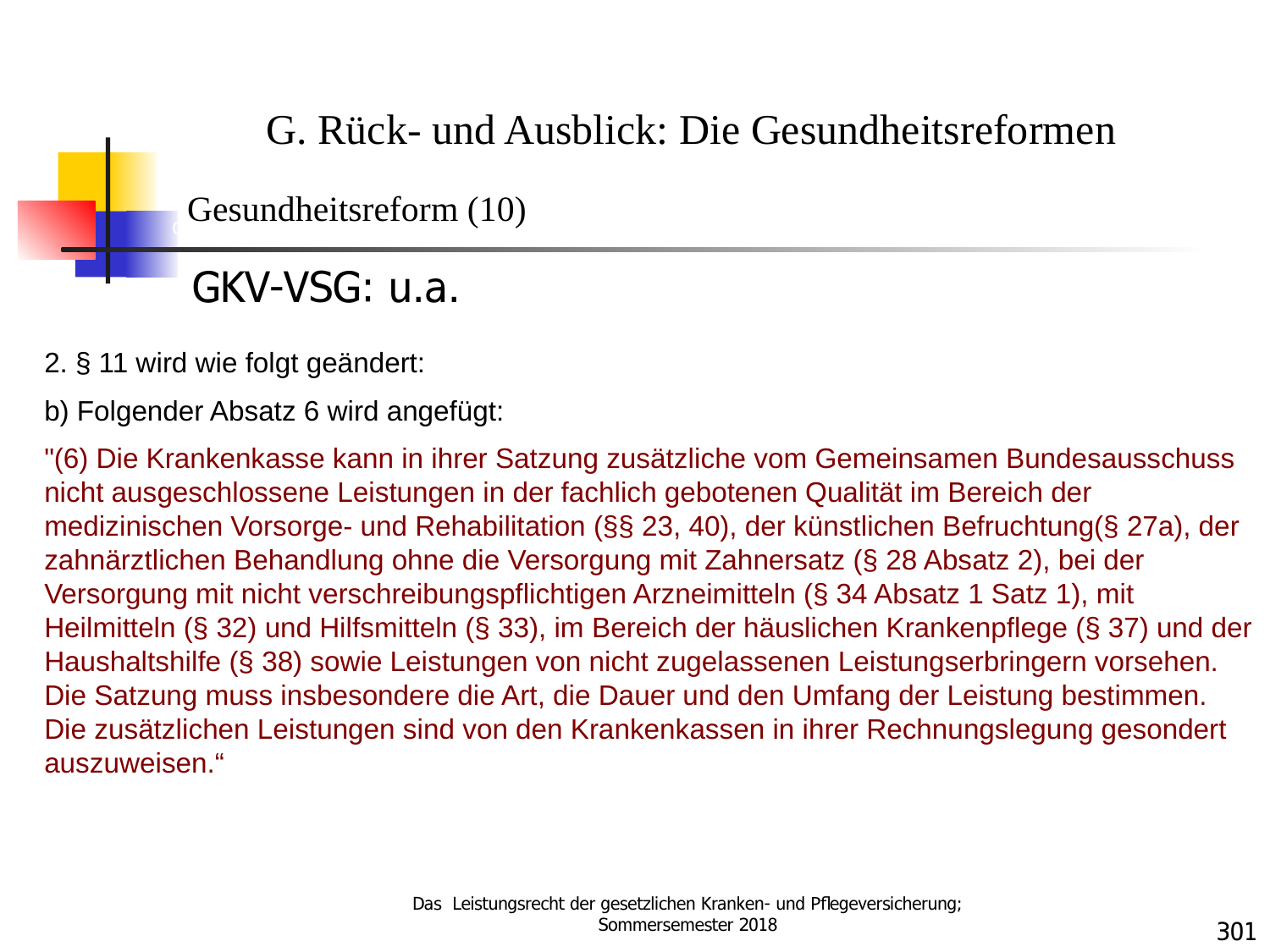

Gesundheitsreform
G. Rück- und Ausblick: Die Gesundheitsreformen

Gesundheitsreform (10)
GKV-VSG: u.a.
2. § 11 wird wie folgt geändert:
b) Folgender Absatz 6 wird angefügt:
"(6) Die Krankenkasse kann in ihrer Satzung zusätzliche vom Gemeinsamen Bundesausschuss nicht ausgeschlossene Leistungen in der fachlich gebotenen Qualität im Bereich der medizinischen Vorsorge- und Rehabilitation (§§ 23, 40), der künstlichen Befruchtung(§ 27a), der zahnärztlichen Behandlung ohne die Versorgung mit Zahnersatz (§ 28 Absatz 2), bei der Versorgung mit nicht verschreibungspflichtigen Arzneimitteln (§ 34 Absatz 1 Satz 1), mit Heilmitteln (§ 32) und Hilfsmitteln (§ 33), im Bereich der häuslichen Krankenpflege (§ 37) und der Haushaltshilfe (§ 38) sowie Leistungen von nicht zugelassenen Leistungserbringern vorsehen. Die Satzung muss insbesondere die Art, die Dauer und den Umfang der Leistung bestimmen. Die zusätzlichen Leistungen sind von den Krankenkassen in ihrer Rechnungslegung gesondert auszuweisen.“

Krankheit
Das  Leistungsrecht der gesetzlichen Kranken- und Pflegeversicherung; Sommersemester 2018
301